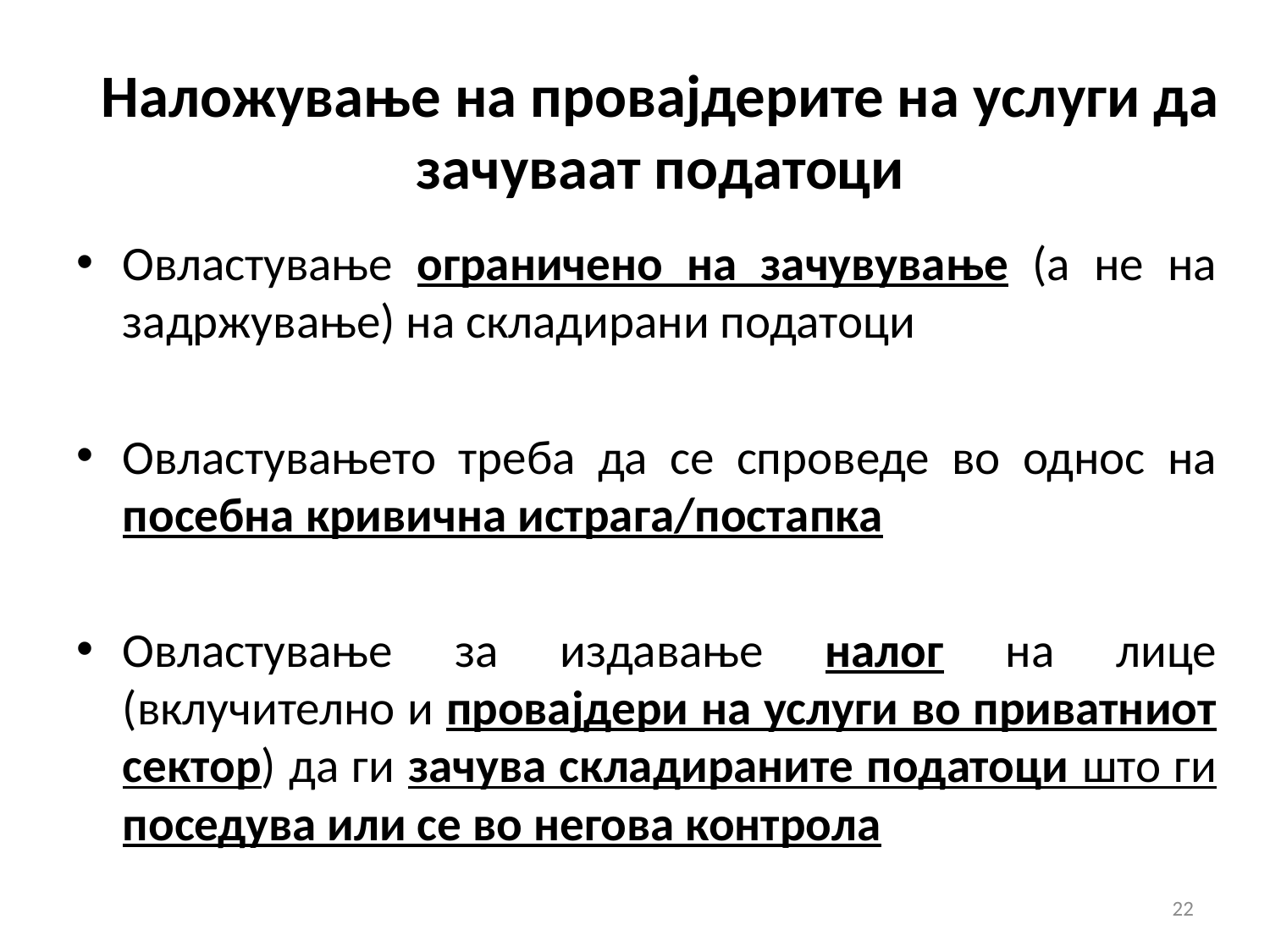

# Наложување на провајдерите на услуги да зачуваат податоци
Овластување ограничено на зачувување (а не на задржување) на складирани податоци

Овластувањето треба да се спроведе во однос на посебна кривична истрага/постапка

Овластување за издавање налог на лице (вклучително и провајдери на услуги во приватниот сектор) да ги зачува складираните податоци што ги поседува или се во негова контрола
22